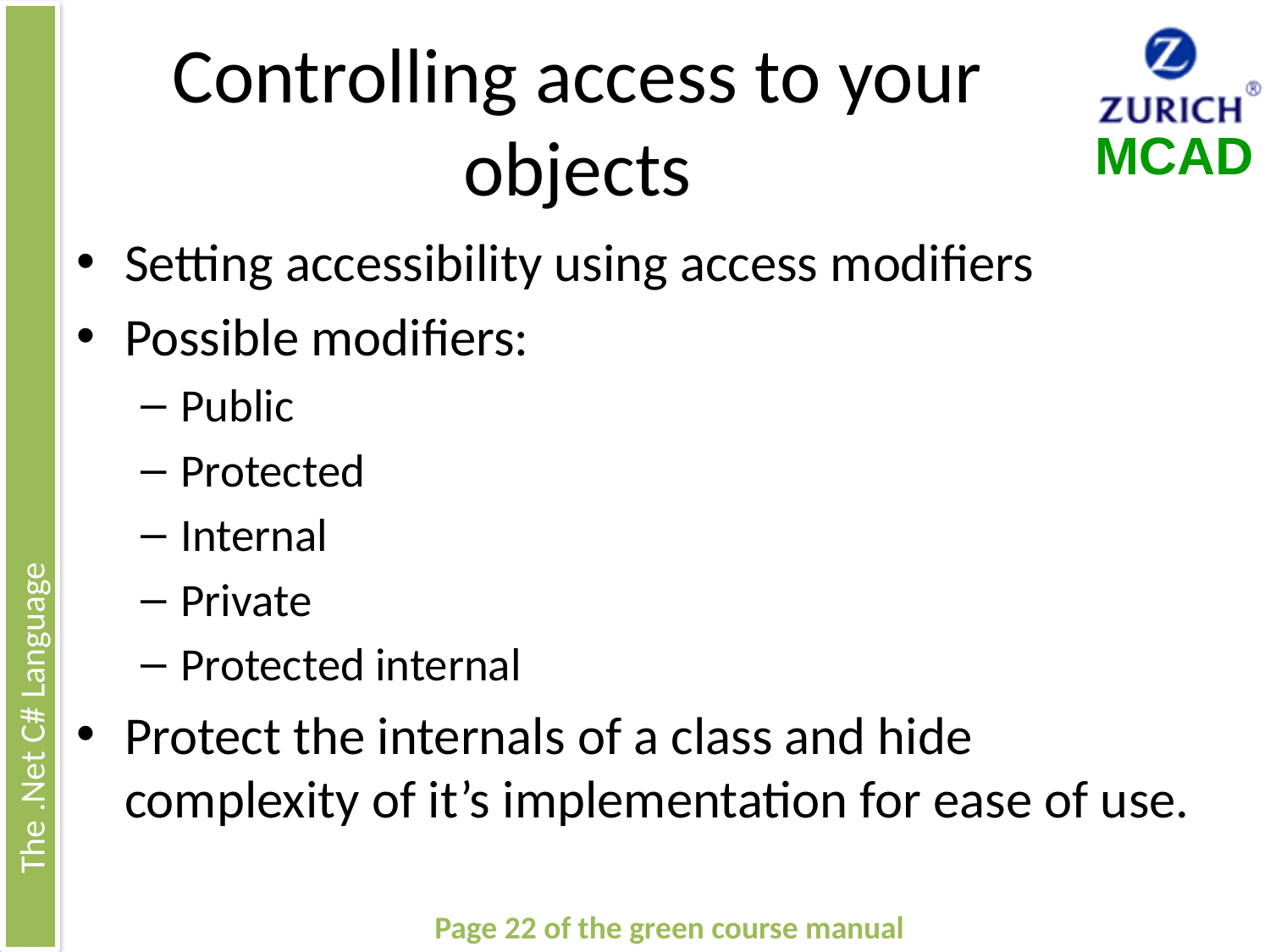

# Controlling access to your objects
Setting accessibility using access modifiers
Possible modifiers:
Public
Protected
Internal
Private
Protected internal
Protect the internals of a class and hide complexity of it’s implementation for ease of use.
Page 22 of the green course manual